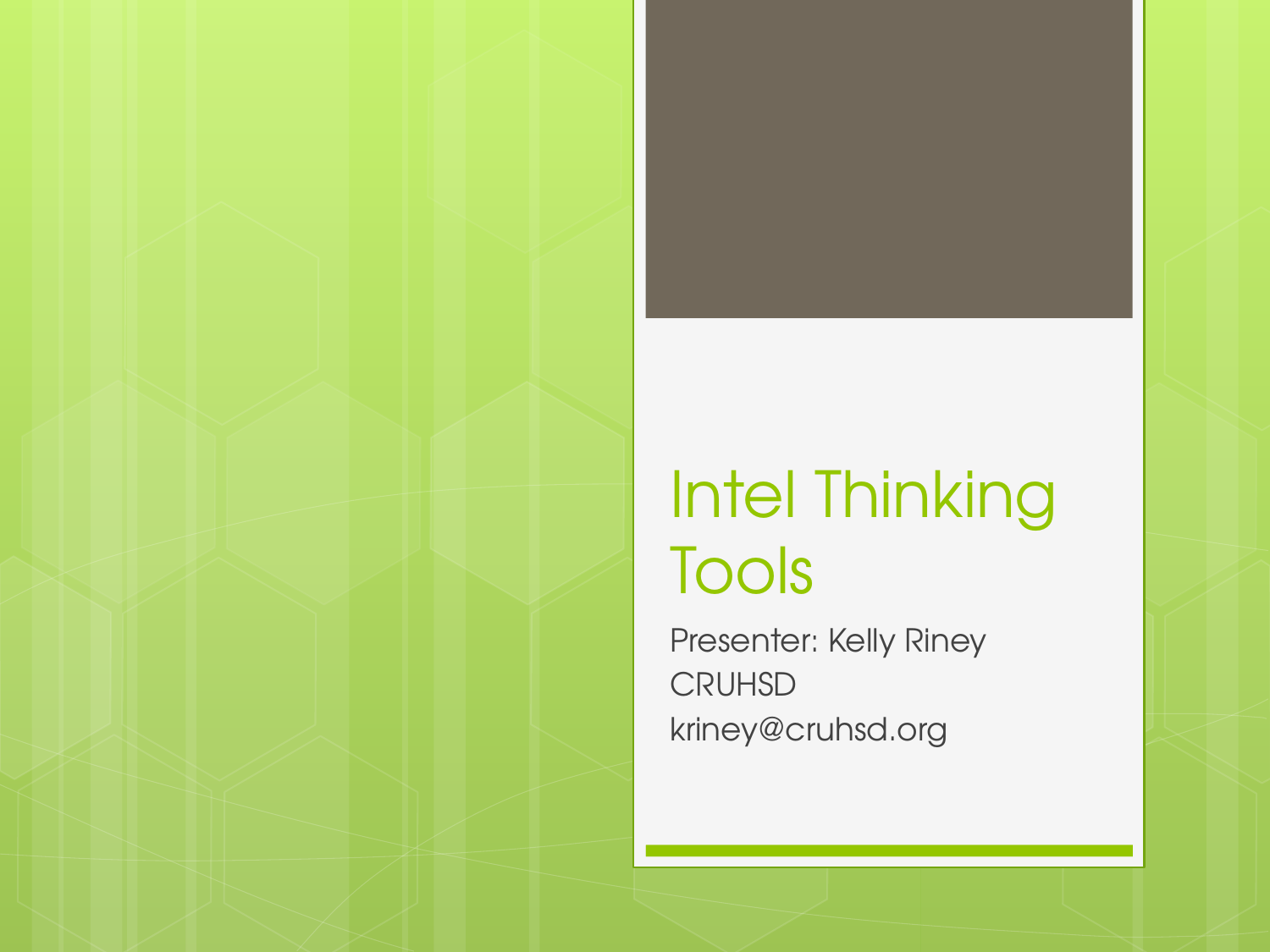

# Intel Thinking Tools
Presenter: Kelly Riney
CRUHSD
kriney@cruhsd.org